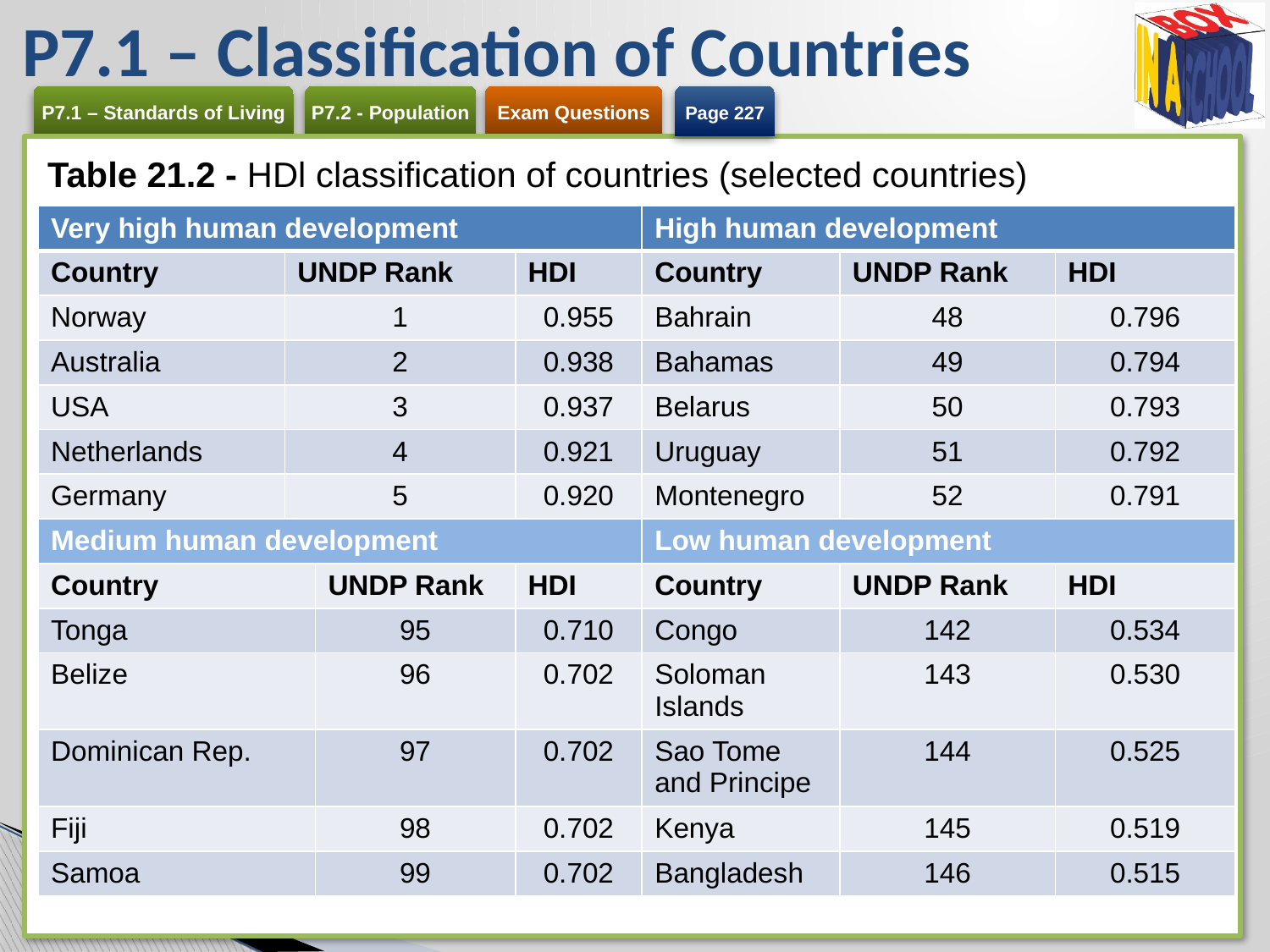

# P7.1 – Classification of Countries
Page 227
Table 21.2 - HDl classification of countries (selected countries)
| Very high human development |  |  |  | High human development |  |  |
| --- | --- | --- | --- | --- | --- | --- |
| Country | UNDP Rank |  | HDI | Country | UNDP Rank | HDI |
| Norway | 1 |  | 0.955 | Bahrain | 48 | 0.796 |
| Australia | 2 |  | 0.938 | Bahamas | 49 | 0.794 |
| USA | 3 |  | 0.937 | Belarus | 50 | 0.793 |
| Netherlands | 4 |  | 0.921 | Uruguay | 51 | 0.792 |
| Germany | 5 |  | 0.920 | Montenegro | 52 | 0.791 |
| Medium human development |  |  |  | Low human development |  |  |
| Country |  | UNDP Rank | HDI | Country | UNDP Rank | HDI |
| Tonga |  | 95 | 0.710 | Congo | 142 | 0.534 |
| Belize |  | 96 | 0.702 | Soloman Islands | 143 | 0.530 |
| Dominican Rep. |  | 97 | 0.702 | Sao Tome and Principe | 144 | 0.525 |
| Fiji |  | 98 | 0.702 | Kenya | 145 | 0.519 |
| Samoa |  | 99 | 0.702 | Bangladesh | 146 | 0.515 |